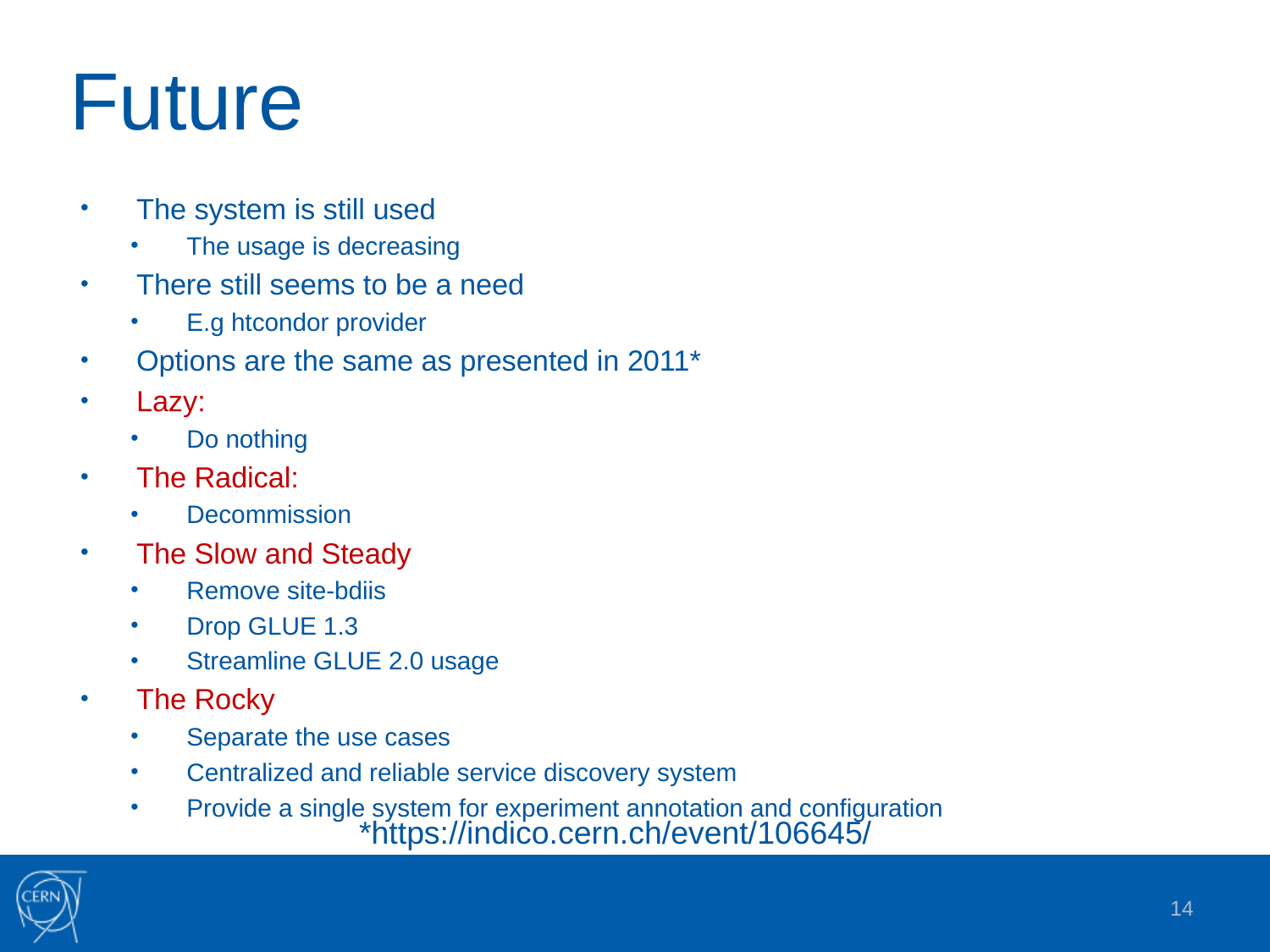

# Future
The system is still used
The usage is decreasing
There still seems to be a need
E.g htcondor provider
Options are the same as presented in 2011*
Lazy:
Do nothing
The Radical:
Decommission
The Slow and Steady
Remove site-bdiis
Drop GLUE 1.3
Streamline GLUE 2.0 usage
The Rocky
Separate the use cases
Centralized and reliable service discovery system
Provide a single system for experiment annotation and configuration
*https://indico.cern.ch/event/106645/
14